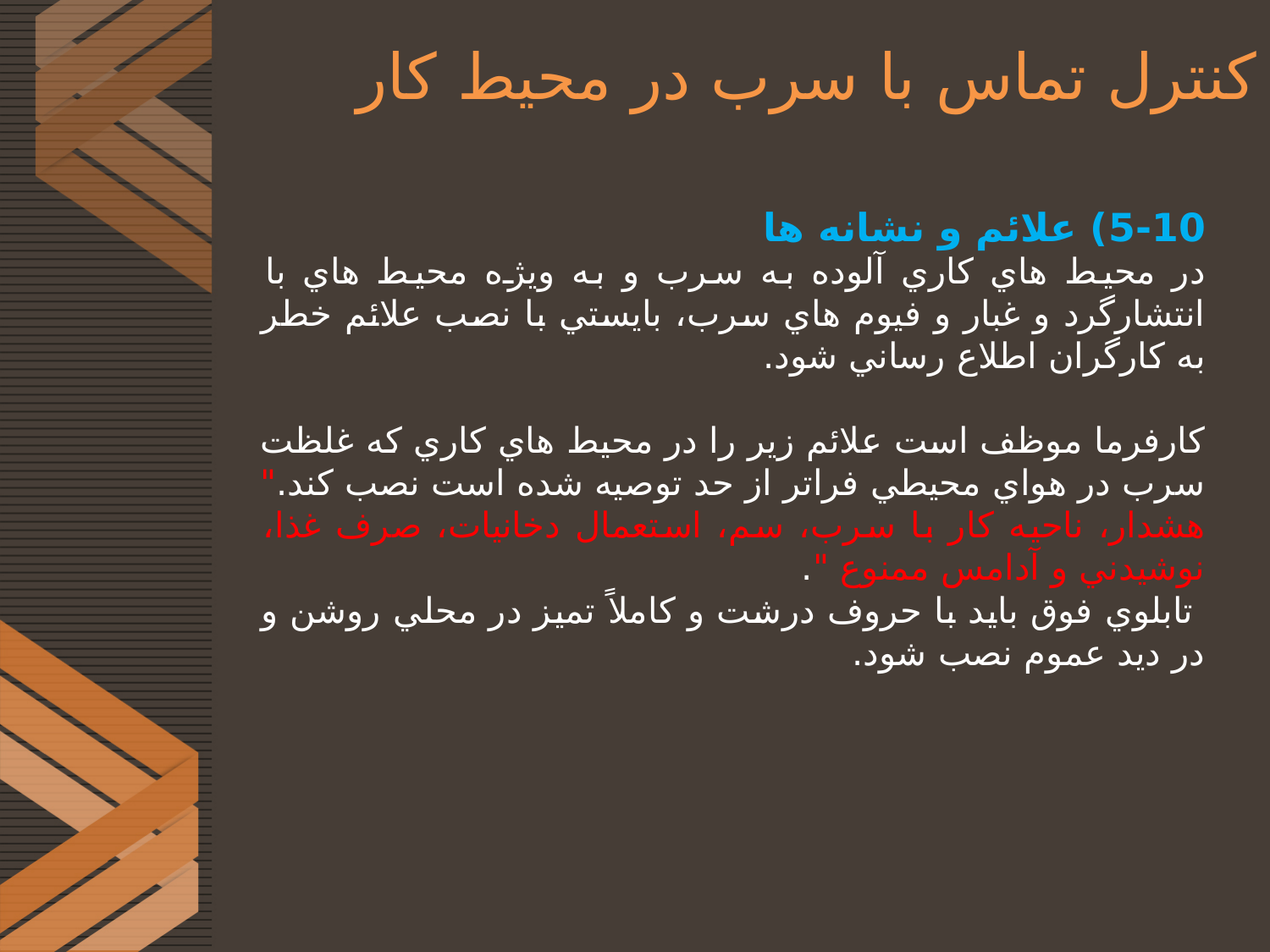

# کنترل تماس با سرب در محیط کار
5-10) علائم و نشانه ها
در محيط هاي كاري آلوده به سرب و به ويژه محيط هاي با انتشارگرد و غبار و فيوم هاي سرب، بايستي با نصب علائم خطر به كارگران اطلاع رساني شود.

كارفرما موظف است علائم زير را در محيط هاي كاري كه غلظت سرب در هواي محيطي فراتر از حد توصيه شده است نصب كند." هشدار، ناحيه كار با سرب، سم، استعمال دخانيات، صرف غذا، نوشيدني و آدامس ممنوع ".
 تابلوي فوق بايد با حروف درشت و كاملاً تميز در محلي روشن و در ديد عموم نصب شود.